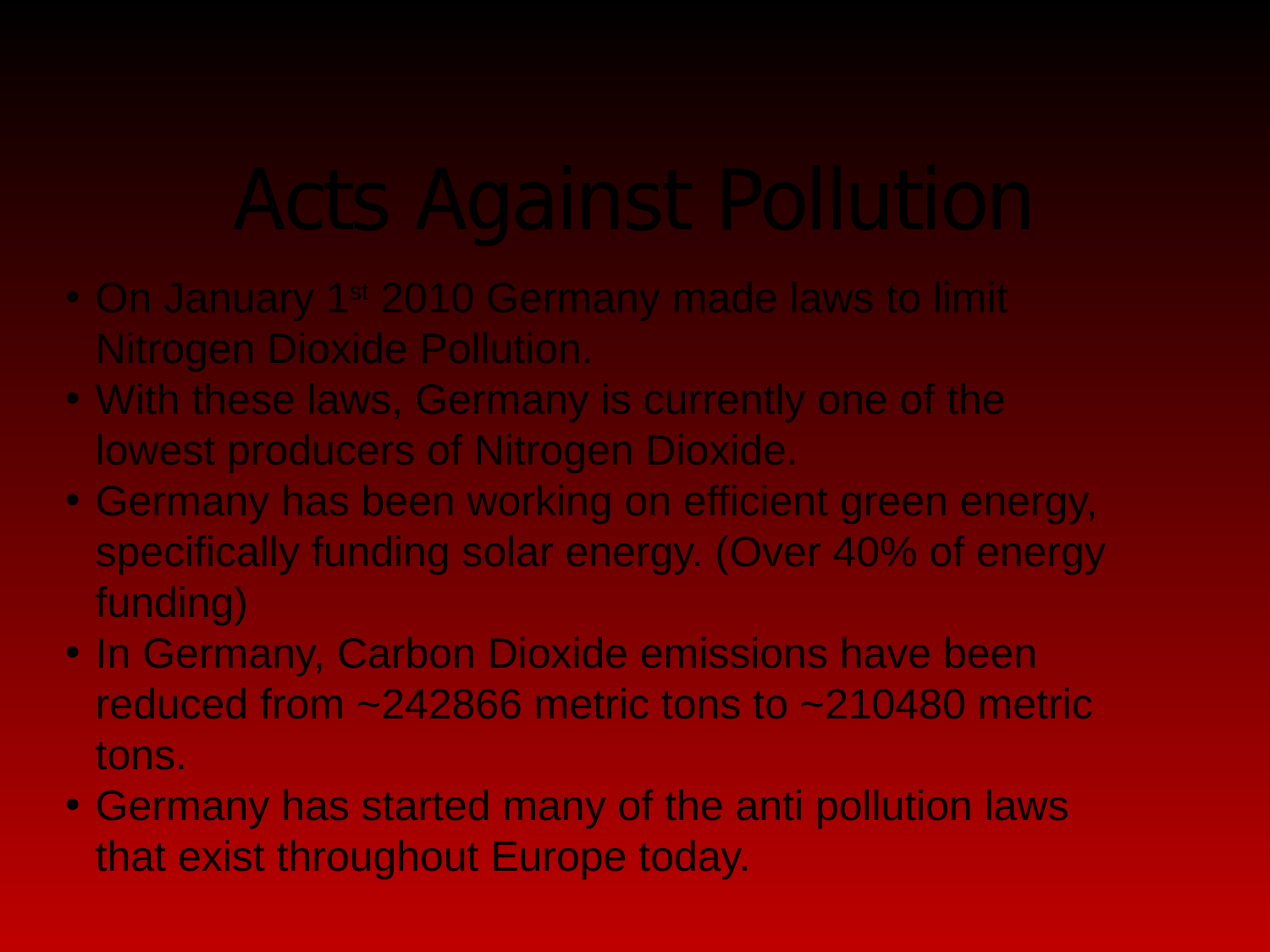

# Acts Against Pollution
On January 1st 2010 Germany made laws to limit Nitrogen Dioxide Pollution.
With these laws, Germany is currently one of the lowest producers of Nitrogen Dioxide.
Germany has been working on efficient green energy, specifically funding solar energy. (Over 40% of energy funding)
In Germany, Carbon Dioxide emissions have been reduced from ~242866 metric tons to ~210480 metric tons.
Germany has started many of the anti pollution laws that exist throughout Europe today.